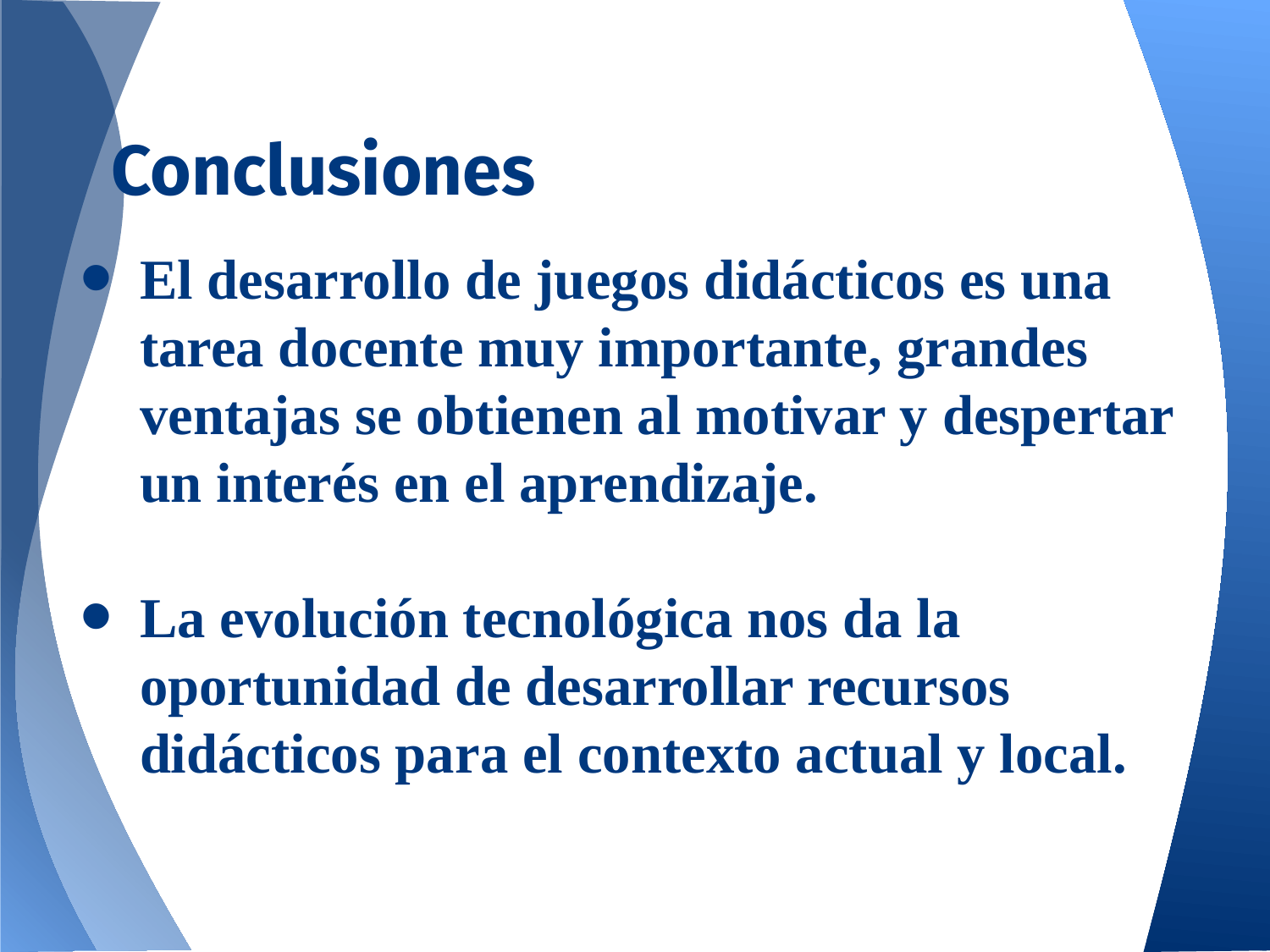

# Conclusiones
El desarrollo de juegos didácticos es una tarea docente muy importante, grandes ventajas se obtienen al motivar y despertar un interés en el aprendizaje.

La evolución tecnológica nos da la oportunidad de desarrollar recursos didácticos para el contexto actual y local.